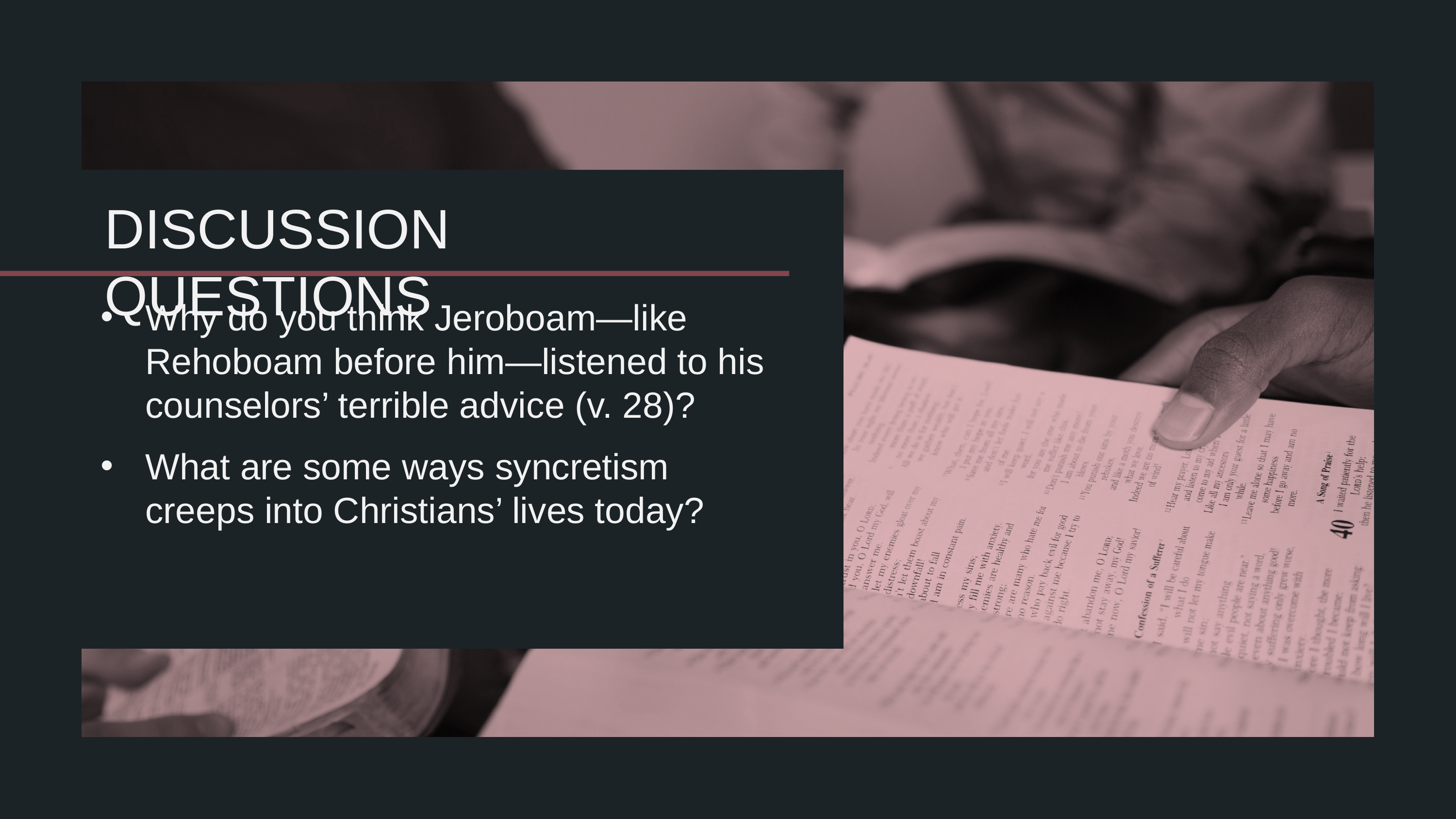

Why do you think Jeroboam—like Rehoboam before him—listened to his counselors’ terrible advice (v. 28)?
What are some ways syncretism creeps into Christians’ lives today?